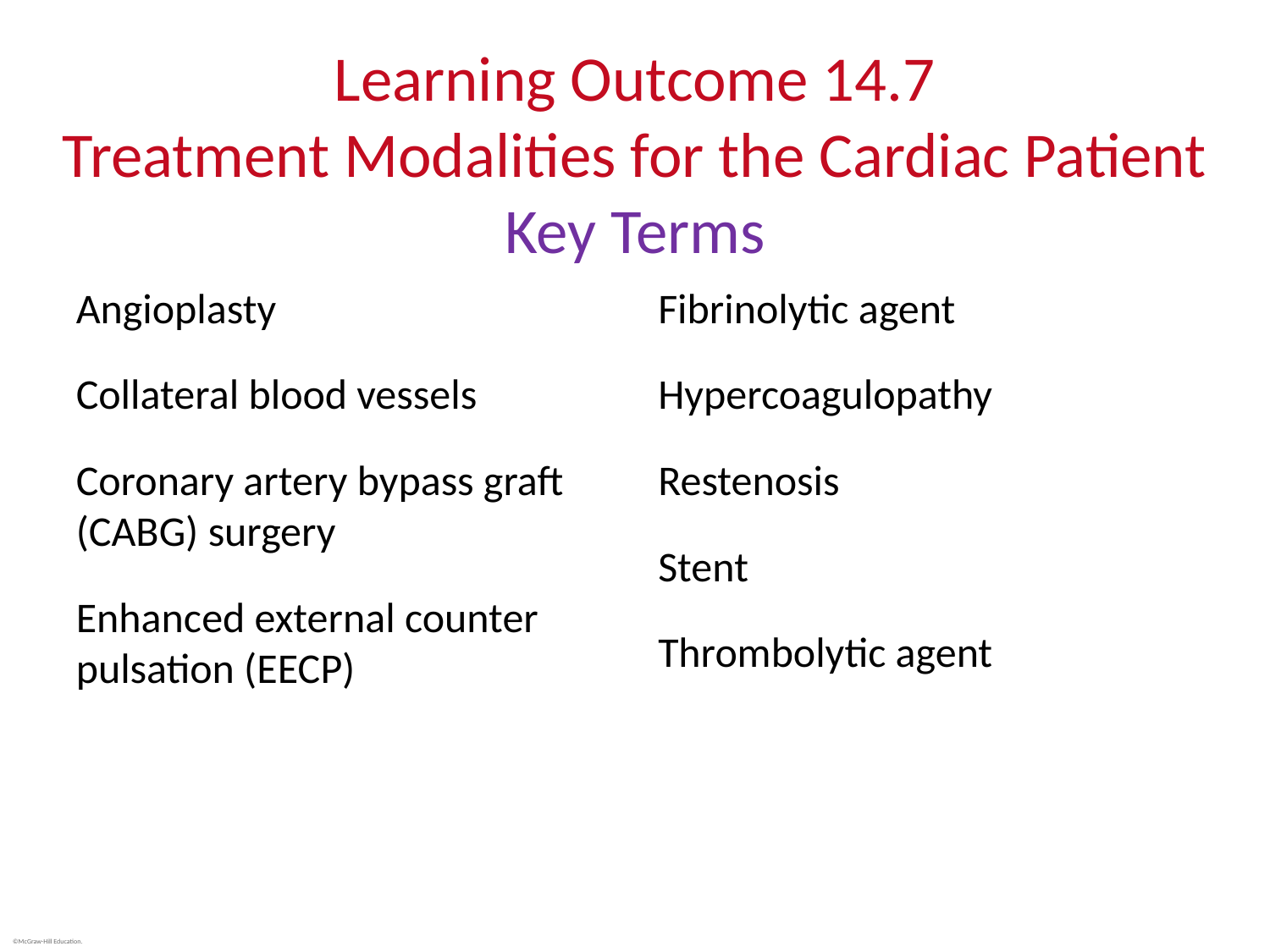

# Learning Outcome 14.7 Treatment Modalities for the Cardiac Patient Key Terms
Angioplasty
Collateral blood vessels
Coronary artery bypass graft (CABG) surgery
Enhanced external counter pulsation (EECP)
Fibrinolytic agent
Hypercoagulopathy
Restenosis
Stent
Thrombolytic agent